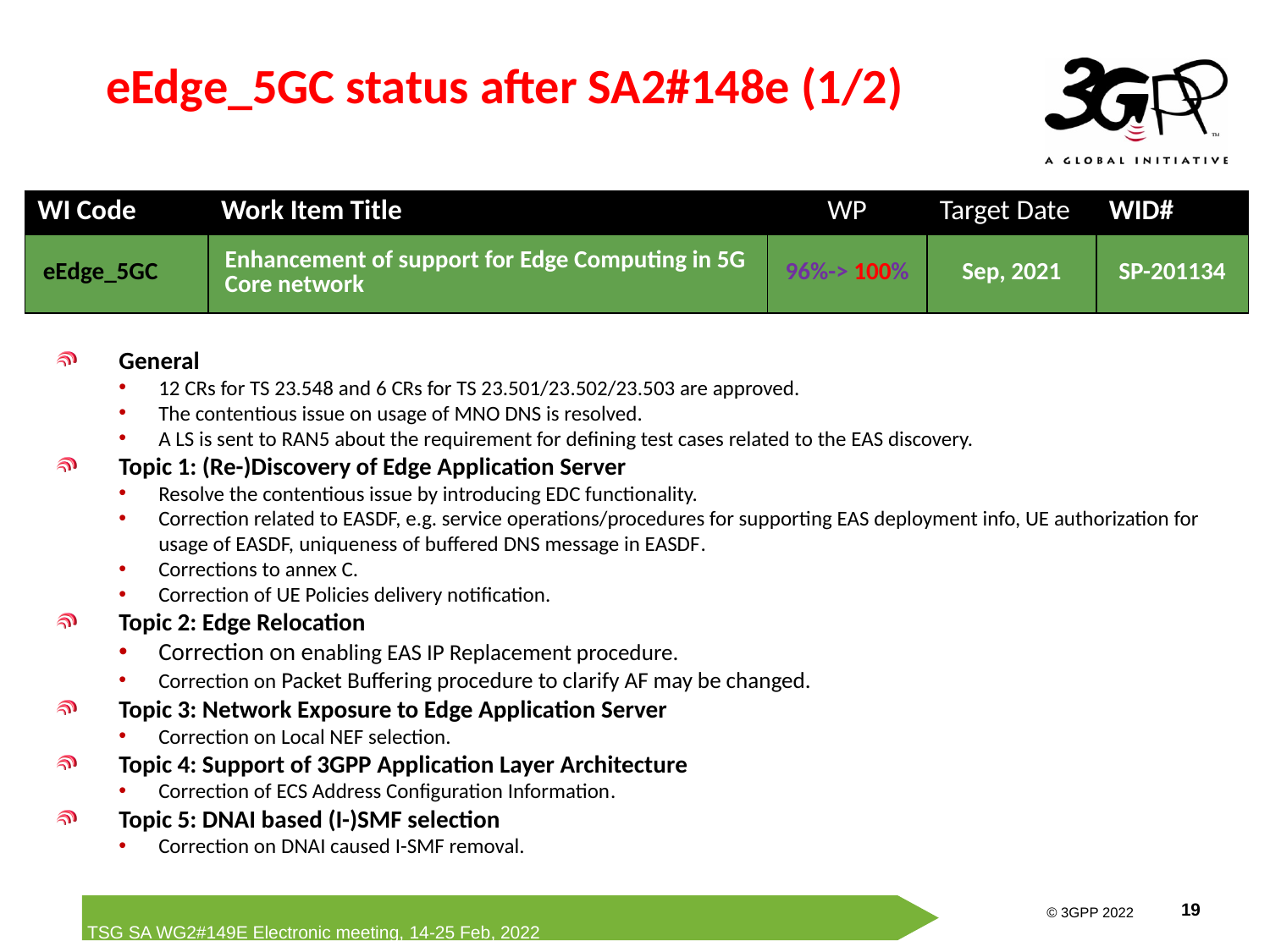

# eEdge_5GC status after SA2#148e (1/2)
| WI Code | Work Item Title | WP | Target Date | WID# |
| --- | --- | --- | --- | --- |
| eEdge\_5GC | Enhancement of support for Edge Computing in 5G Core network | 96%-> 100% | Sep, 2021 | SP-201134 |
General
12 CRs for TS 23.548 and 6 CRs for TS 23.501/23.502/23.503 are approved.
The contentious issue on usage of MNO DNS is resolved.
A LS is sent to RAN5 about the requirement for defining test cases related to the EAS discovery.
Topic 1: (Re-)Discovery of Edge Application Server
Resolve the contentious issue by introducing EDC functionality.
Correction related to EASDF, e.g. service operations/procedures for supporting EAS deployment info, UE authorization for usage of EASDF, uniqueness of buffered DNS message in EASDF.
Corrections to annex C.
Correction of UE Policies delivery notification.
Topic 2: Edge Relocation
Correction on enabling EAS IP Replacement procedure.
Correction on Packet Buffering procedure to clarify AF may be changed.
Topic 3: Network Exposure to Edge Application Server
Correction on Local NEF selection.
Topic 4: Support of 3GPP Application Layer Architecture
Correction of ECS Address Configuration Information.
Topic 5: DNAI based (I-)SMF selection
Correction on DNAI caused I-SMF removal.